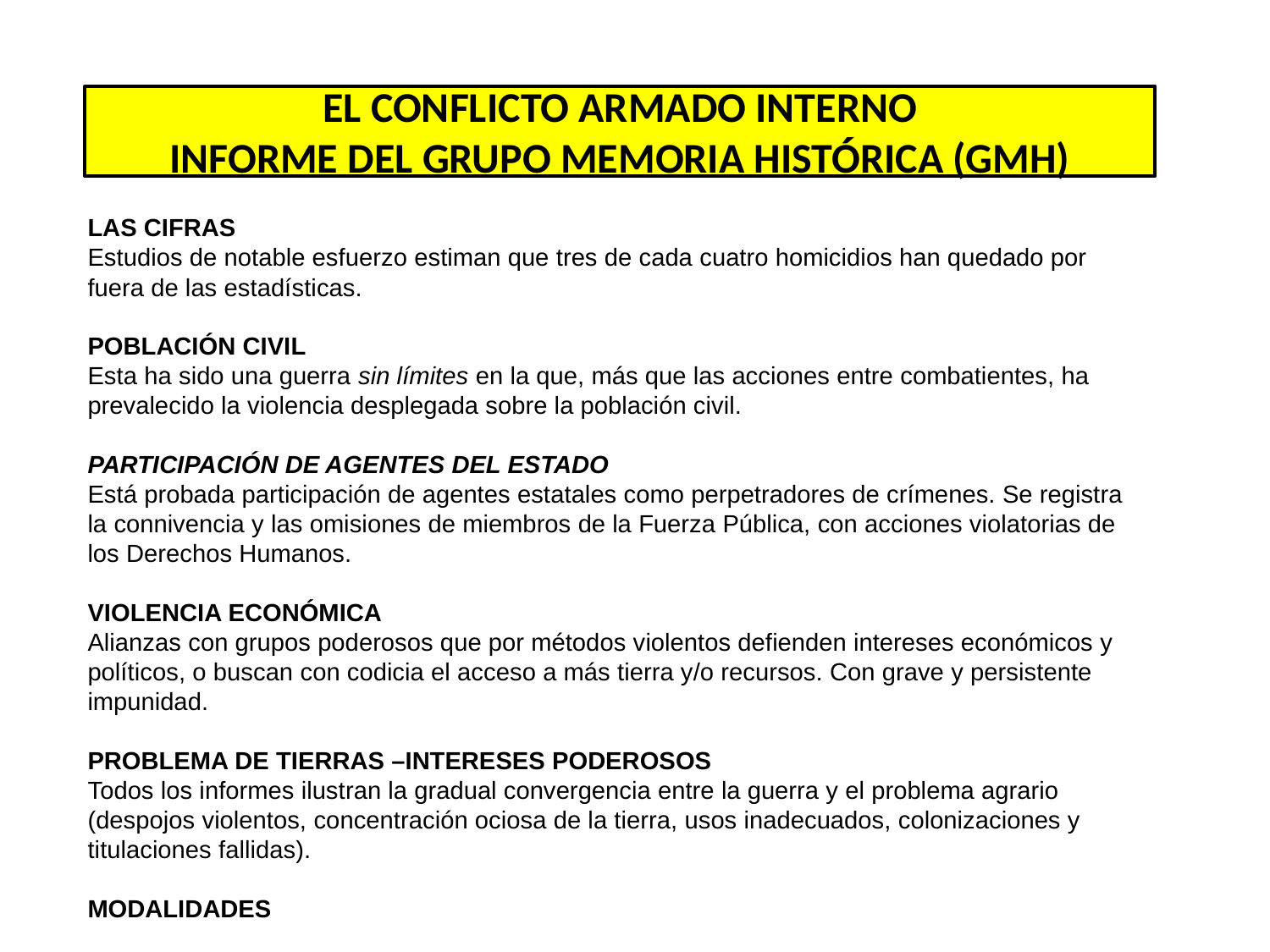

EL CONFLICTO ARMADO INTERNO
INFORME DEL GRUPO MEMORIA HISTÓRICA (GMH)
LAS CIFRAS
Estudios de notable esfuerzo estiman que tres de cada cuatro homicidios han quedado por fuera de las estadísticas.

POBLACIÓN CIVIL
Esta ha sido una guerra sin límites en la que, más que las acciones entre combatientes, ha prevalecido la violencia desplegada sobre la población civil.

PARTICIPACIÓN DE AGENTES DEL ESTADO
Está probada participación de agentes estatales como perpetradores de crímenes. Se registra la connivencia y las omisiones de miembros de la Fuerza Pública, con acciones violatorias de los Derechos Humanos.

VIOLENCIA ECONÓMICA
Alianzas con grupos poderosos que por métodos violentos defienden intereses económicos y políticos, o buscan con codicia el acceso a más tierra y/o recursos. Con grave y persistente impunidad.

PROBLEMA DE TIERRAS –INTERESES PODEROSOS
Todos los informes ilustran la gradual convergencia entre la guerra y el problema agrario (despojos violentos, concentración ociosa de la tierra, usos inadecuados, colonizaciones y titulaciones fallidas).

MODALIDADES